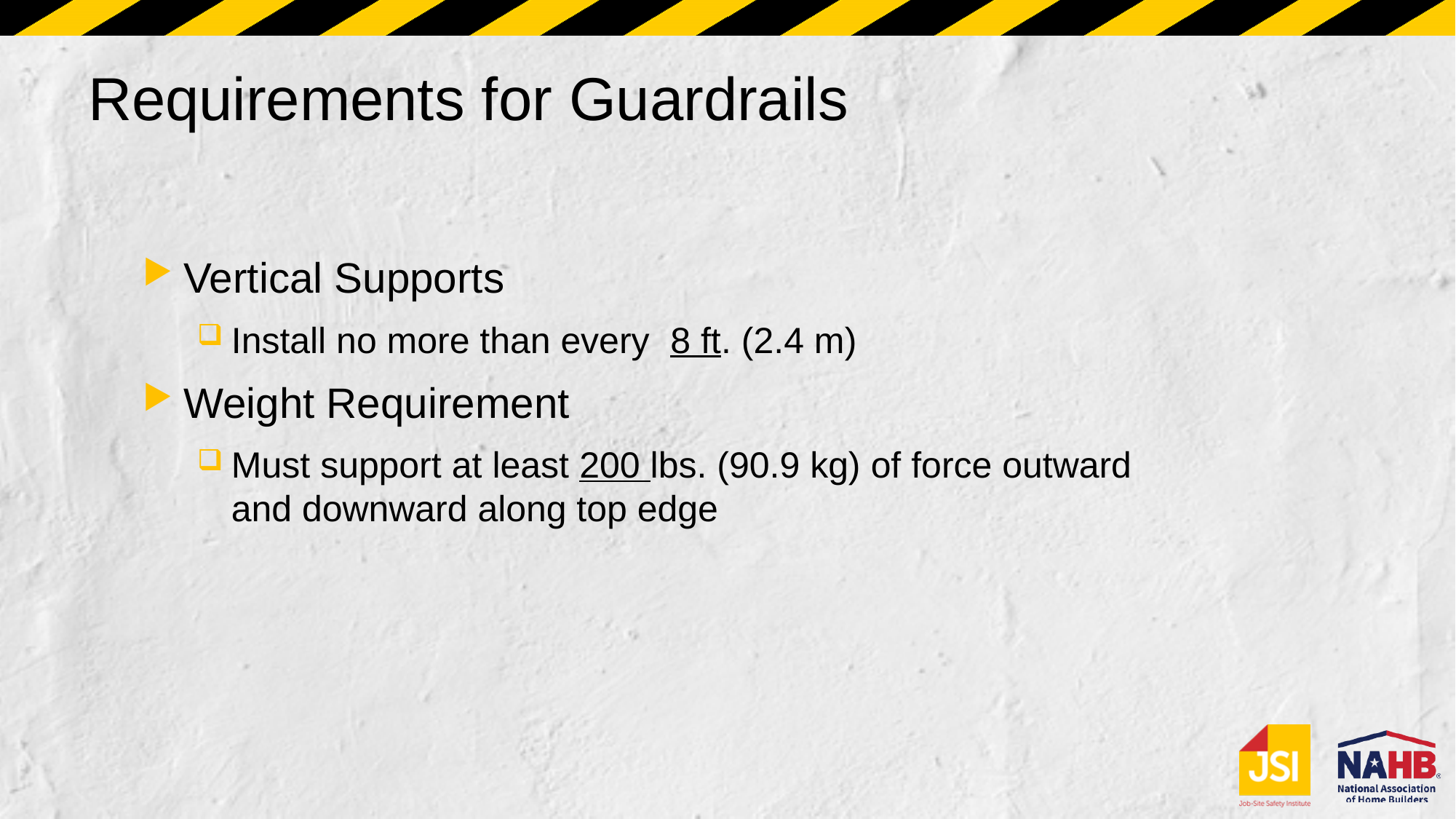

# Requirements for Guardrails
Vertical Supports
Install no more than every  8 ft. (2.4 m)
Weight Requirement
Must support at least 200 lbs. (90.9 kg) of force outward and downward along top edge